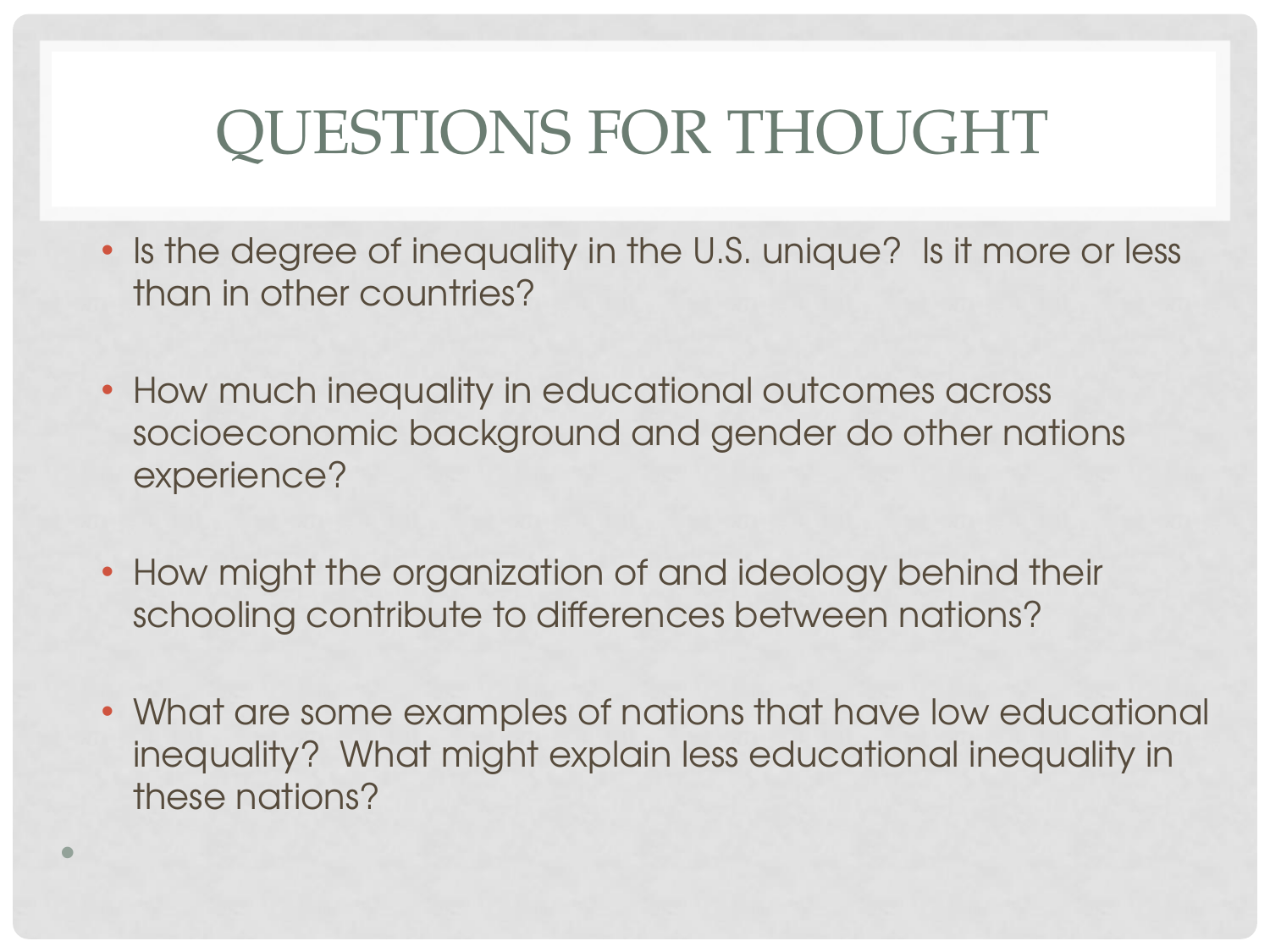

# QUESTIONS FOR THOUGHT
Is the degree of inequality in the U.S. unique?  Is it more or less than in other countries?

How much inequality in educational outcomes across socioeconomic background and gender do other nations experience?

How might the organization of and ideology behind their schooling contribute to differences between nations?

What are some examples of nations that have low educational inequality?  What might explain less educational inequality in these nations?